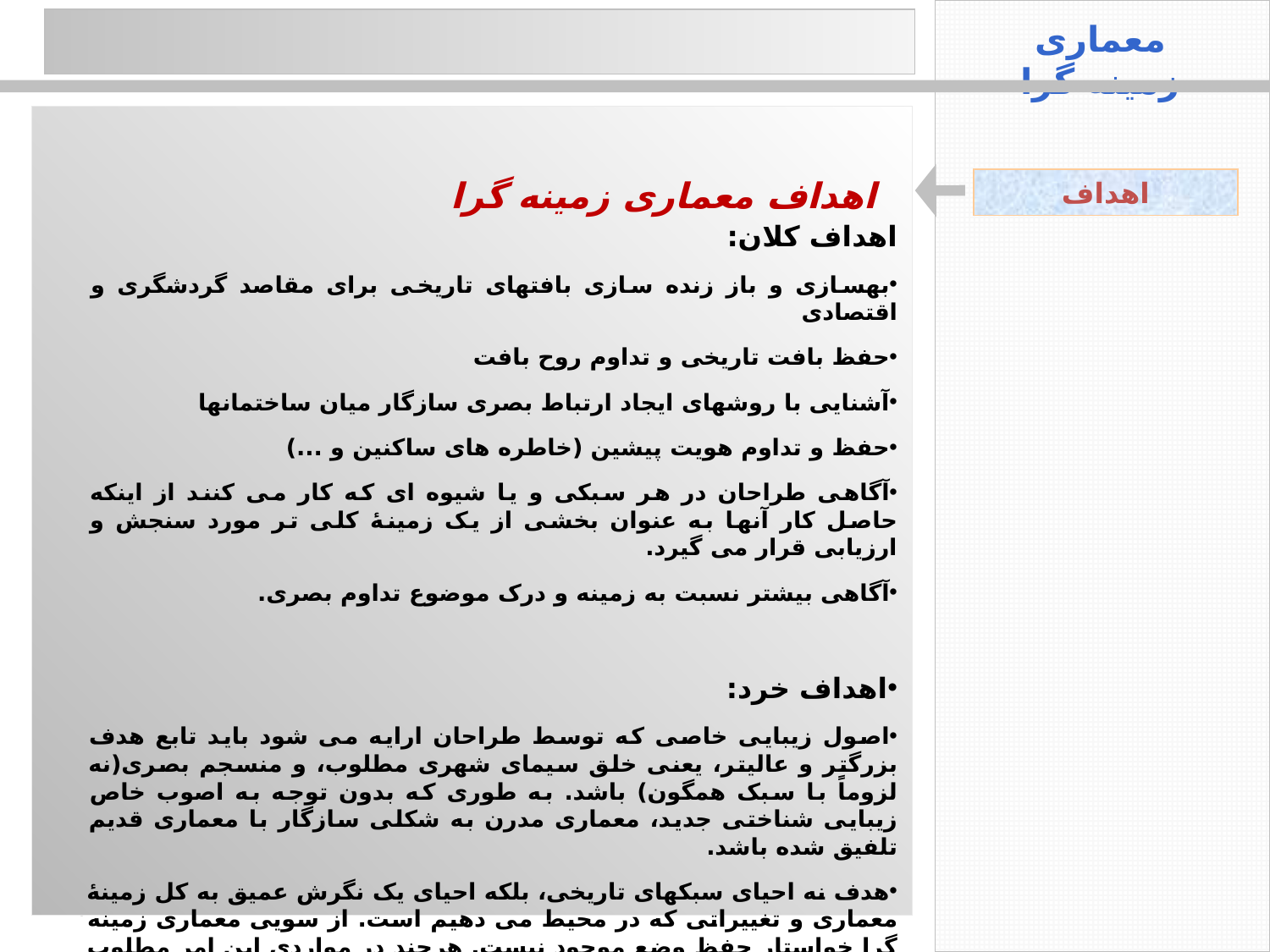

معماری زمینه گرا

اهداف معماری زمینه گرا

اهداف

اهداف کلان:
بهسازی و باز زنده سازی بافتهای تاریخی برای مقاصد گردشگری و اقتصادی
حفظ بافت تاریخی و تداوم روح بافت
آشنایی با روشهای ایجاد ارتباط بصری سازگار میان ساختمانها
حفظ و تداوم هویت پیشین (خاطره های ساکنین و ...)
آگاهی طراحان در هر سبکی و یا شیوه ای که کار می کنند از اینکه حاصل کار آنها به عنوان بخشی از یک زمینۀ کلی تر مورد سنجش و ارزیابی قرار می گیرد.
آگاهی بیشتر نسبت به زمینه و درک موضوع تداوم بصری.

اهداف خرد:
اصول زیبایی خاصی که توسط طراحان ارایه می شود باید تابع هدف بزرگتر و عالیتر، یعنی خلق سیمای شهری مطلوب، و منسجم بصری(نه لزوماً با سبک همگون) باشد. به طوری که بدون توجه به اصوب خاص زیبایی شناختی جدید، معماری مدرن به شکلی سازگار با معماری قدیم تلفیق شده باشد.
هدف نه احیای سبکهای تاریخی، بلکه احیای یک نگرش عمیق به کل زمینۀ معماری و تغییراتی که در محیط می دهیم است. از سویی معماری زمینه گرا خواستار حفظ وضع موجود نیست. هرچند در مواردی این امر مطلوب باشد.

9